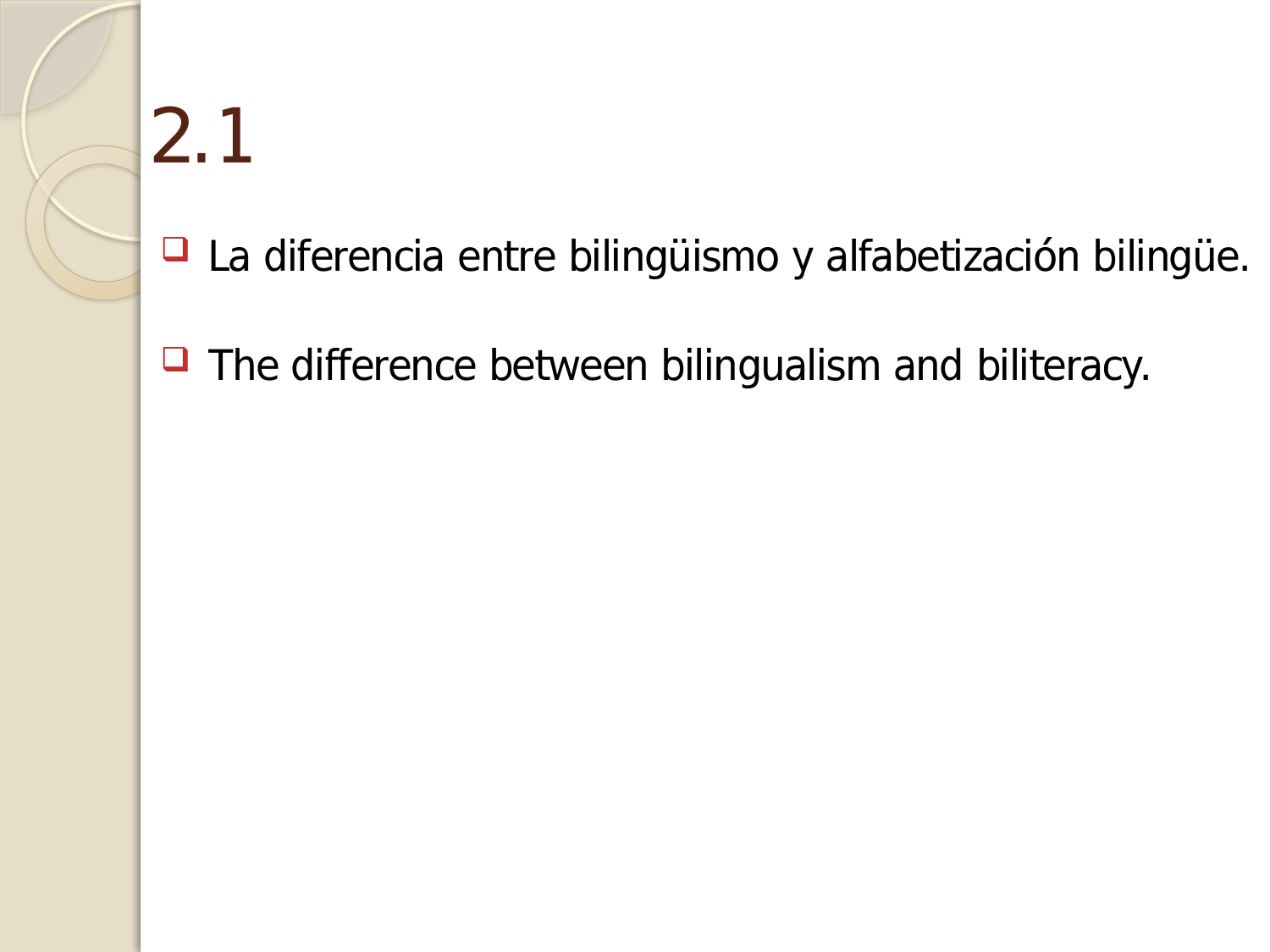

# 2.1
La diferencia entre bilingüismo y alfabetización bilingüe.
The difference between bilingualism and biliteracy.